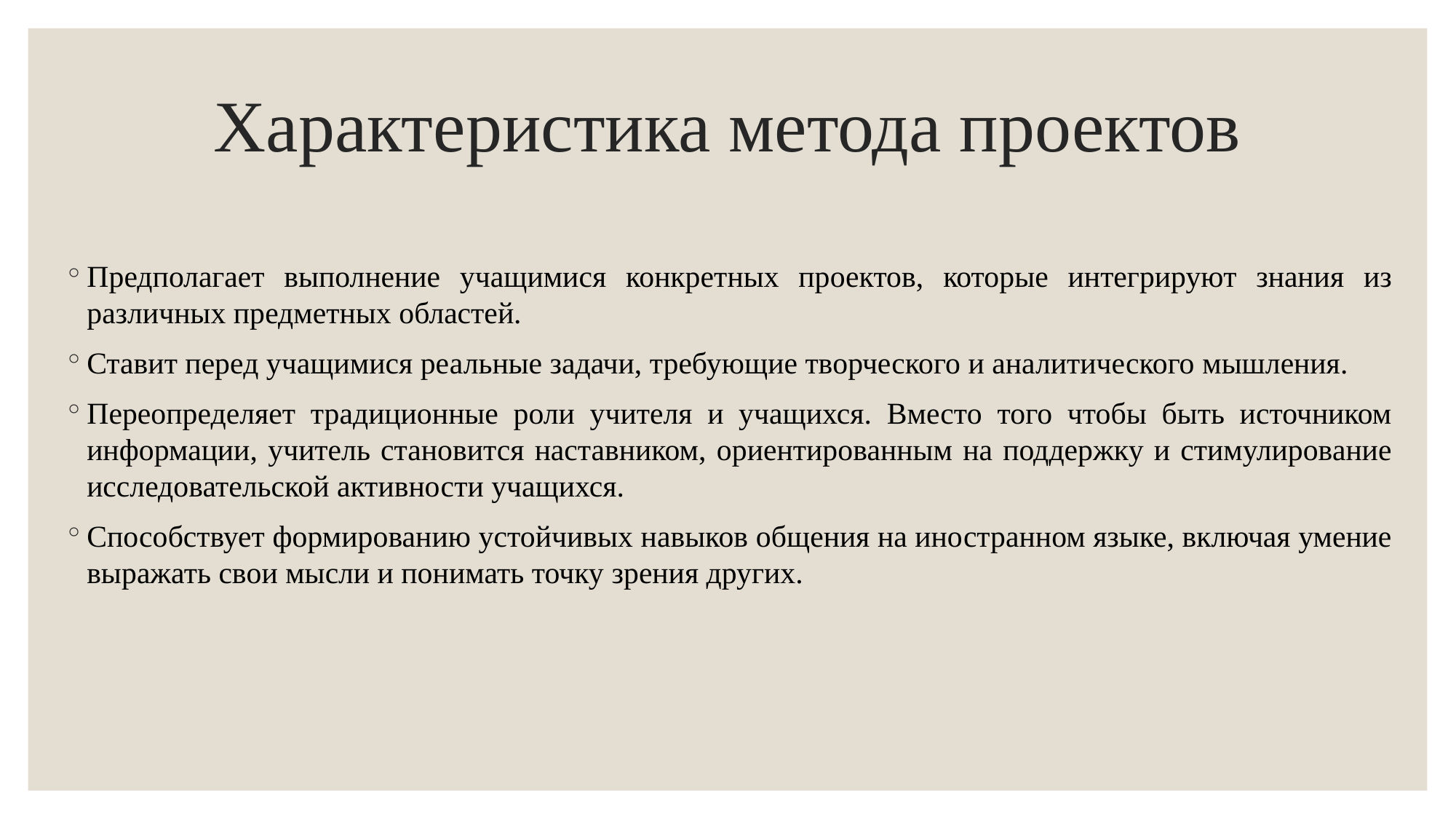

# Характеристика метода проектов
Предполагает выполнение учащимися конкретных проектов, которые интегрируют знания из различных предметных областей.
Ставит перед учащимися реальные задачи, требующие творческого и аналитического мышления.
Переопределяет традиционные роли учителя и учащихся. Вместо того чтобы быть источником информации, учитель становится наставником, ориентированным на поддержку и стимулирование исследовательской активности учащихся.
Способствует формированию устойчивых навыков общения на иностранном языке, включая умение выражать свои мысли и понимать точку зрения других.